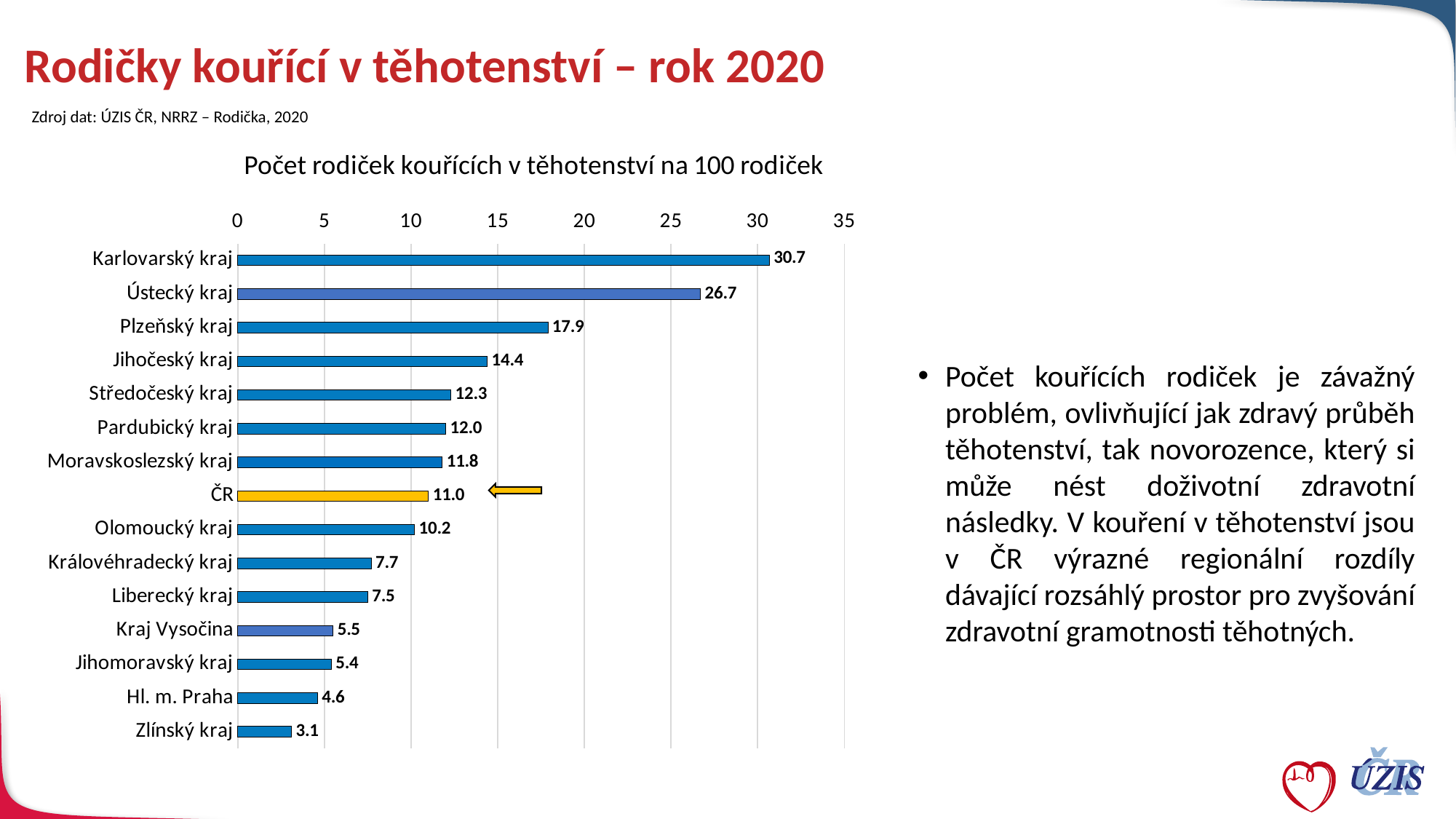

# Rodičky kouřící v těhotenství – rok 2020
Zdroj dat: ÚZIS ČR, NRRZ – Rodička, 2020

### Chart: Počet rodiček kouřících v těhotenství na 100 rodiček

| Category | celkem |
|---|---|
| Zlínský kraj | 3.1 |
| Hl. m. Praha | 4.6 |
| Jihomoravský kraj | 5.4 |
| Kraj Vysočina | 5.5 |
| Liberecký kraj | 7.5 |
| Královéhradecký kraj | 7.7 |
| Olomoucký kraj | 10.2 |
| ČR | 11.0 |
| Moravskoslezský kraj | 11.8 |
| Pardubický kraj | 12.0 |
| Středočeský kraj | 12.3 |
| Jihočeský kraj | 14.4 |
| Plzeňský kraj | 17.9 |
| Ústecký kraj | 26.7 |
| Karlovarský kraj | 30.7 |
Počet kouřících rodiček je závažný problém, ovlivňující jak zdravý průběh těhotenství, tak novorozence, který si může nést doživotní zdravotní následky. V kouření v těhotenství jsou v ČR výrazné regionální rozdíly dávající rozsáhlý prostor pro zvyšování zdravotní gramotnosti těhotných.